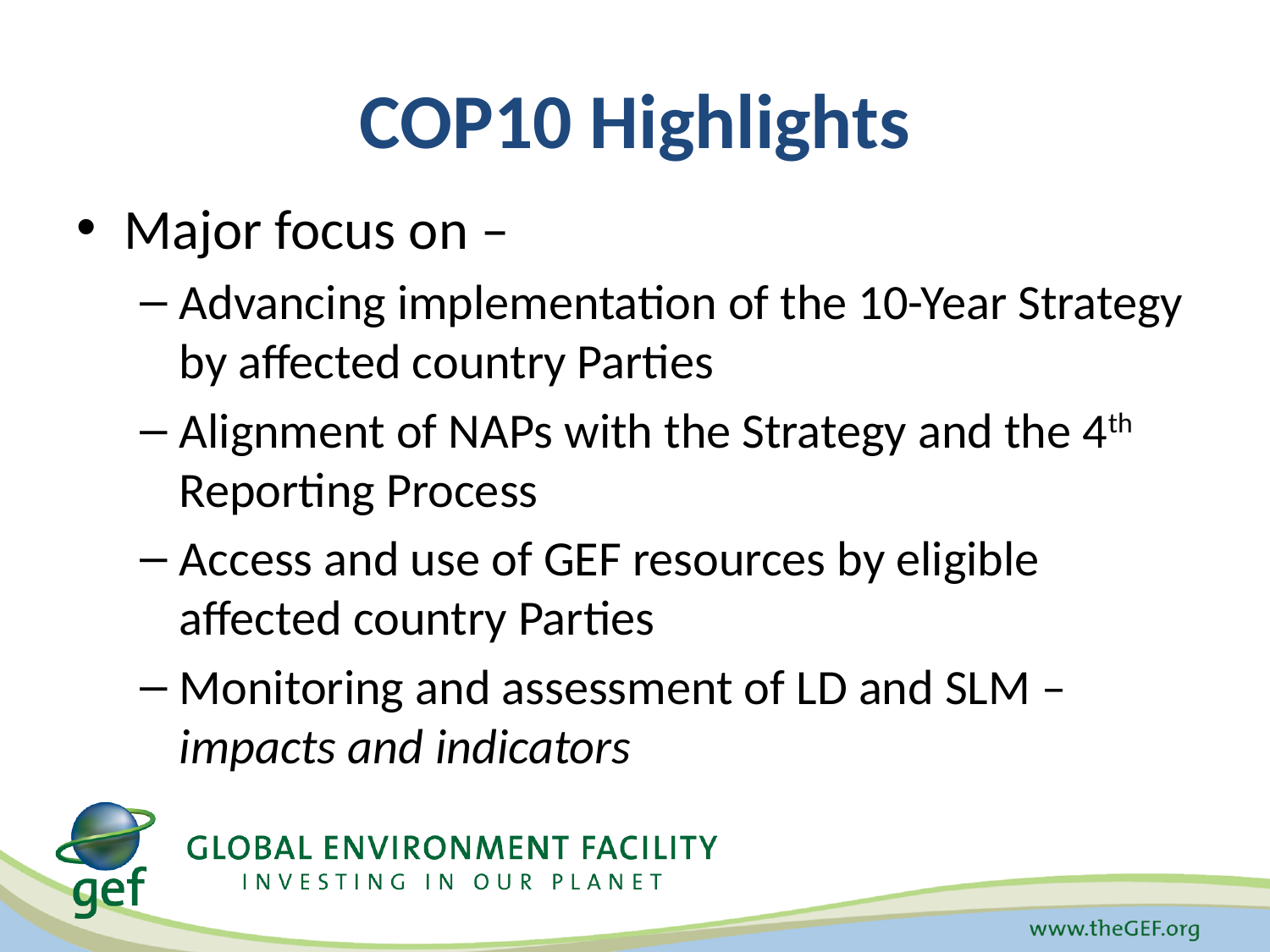

# COP10 Highlights
Major focus on –
Advancing implementation of the 10-Year Strategy by affected country Parties
Alignment of NAPs with the Strategy and the 4th Reporting Process
Access and use of GEF resources by eligible affected country Parties
Monitoring and assessment of LD and SLM – impacts and indicators